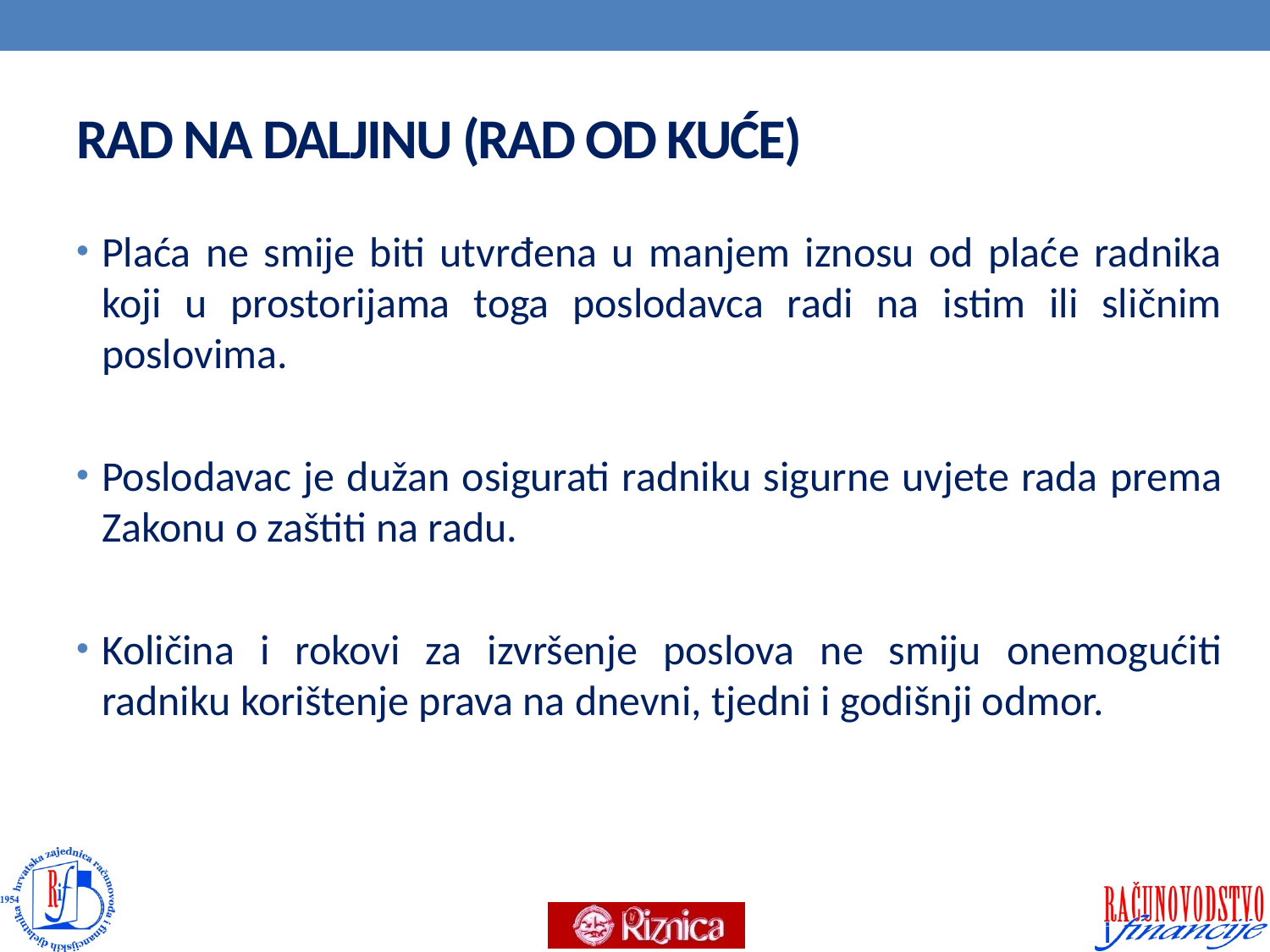

# RAD NA DALJINU (RAD OD KUĆE)
Plaća ne smije biti utvrđena u manjem iznosu od plaće radnika koji u prostorijama toga poslodavca radi na istim ili sličnim poslovima.

Poslodavac je dužan osigurati radniku sigurne uvjete rada prema Zakonu o zaštiti na radu.

Količina i rokovi za izvršenje poslova ne smiju onemogućiti radniku korištenje prava na dnevni, tjedni i godišnji odmor.